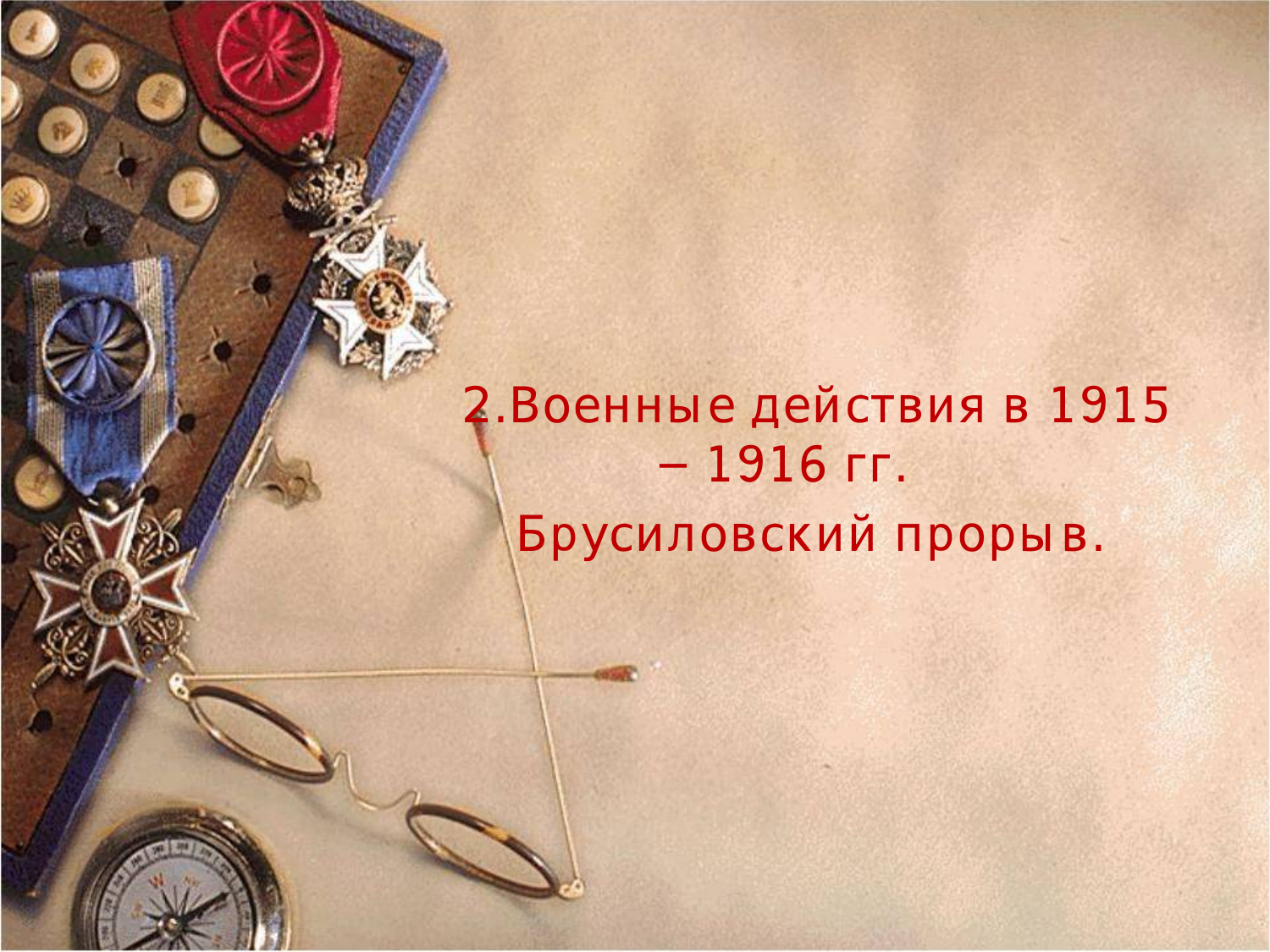

2.Военные действия в 1915 – 1916 гг.
    Брусиловский прорыв.